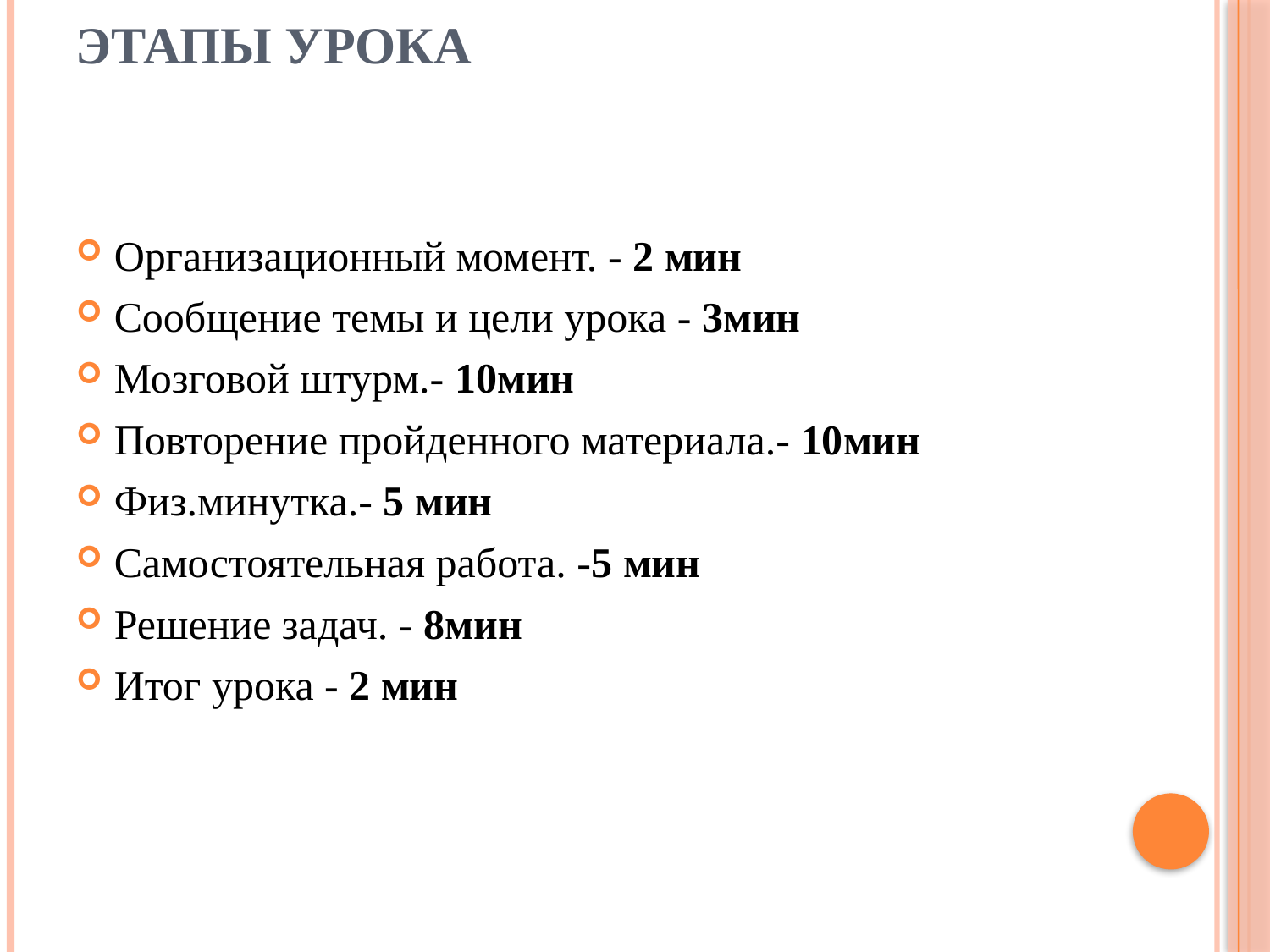

# ЭТАПЫ УРОКА
Организационный момент. - 2 мин
Сообщение темы и цели урока - 3мин
Мозговой штурм.- 10мин
Повторение пройденного материала.- 10мин
Физ.минутка.- 5 мин
Самостоятельная работа. -5 мин
Решение задач. - 8мин
Итог урока - 2 мин